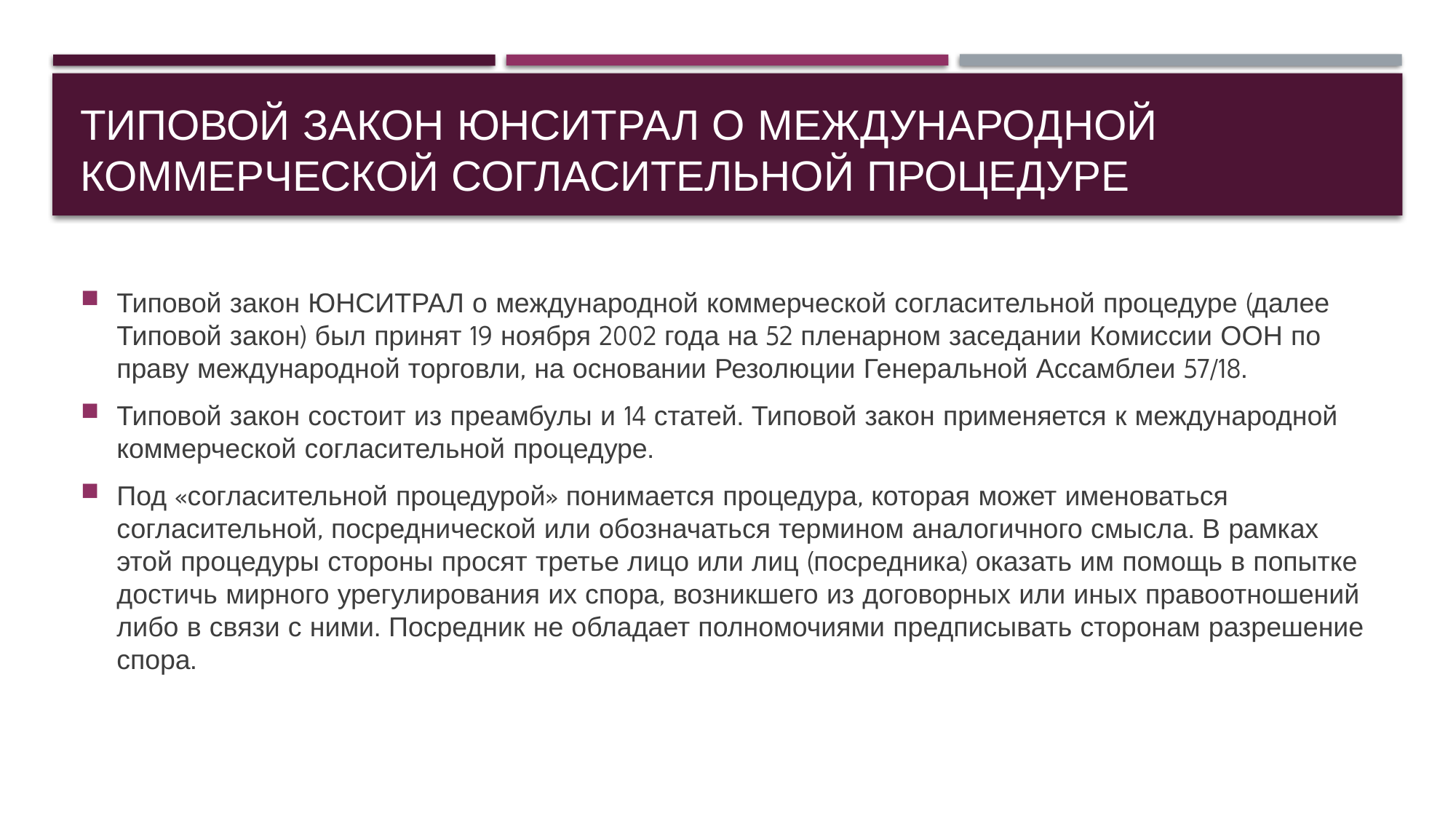

# Типовой закон ЮНСИТРАЛ о международной коммерческой согласительной процедуре
Типовой закон ЮНСИТРАЛ о международной коммерческой согласительной процедуре (далее Типовой закон) был принят 19 ноября 2002 года на 52 пленарном заседании Комиссии ООН по праву международной торговли, на основании Резолюции Генеральной Ассамблеи 57/18.
Типовой закон состоит из преамбулы и 14 статей. Типовой закон применяется к международной коммерческой согласительной процедуре.
Под «согласительной процедурой» понимается процедура, которая может именоваться согласительной, посреднической или обозначаться термином аналогичного смысла. В рамках этой процедуры стороны просят третье лицо или лиц (посредника) оказать им помощь в попытке достичь мирного урегулирования их спора, возникшего из договорных или иных правоотношений либо в связи с ними. Посредник не обладает полномочиями предписывать сторонам разрешение спора.